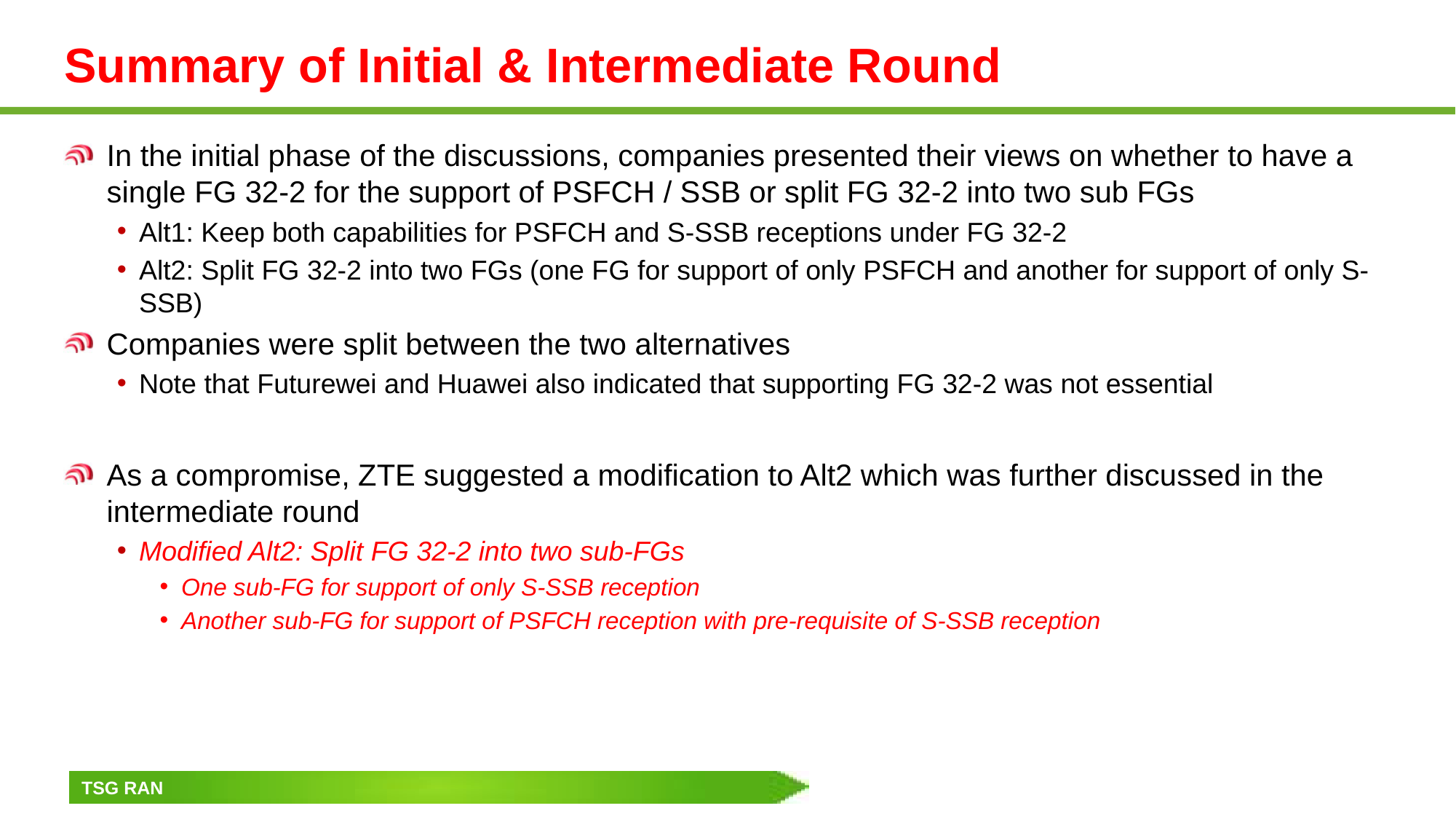

# Summary of Initial & Intermediate Round
In the initial phase of the discussions, companies presented their views on whether to have a single FG 32-2 for the support of PSFCH / SSB or split FG 32-2 into two sub FGs
Alt1: Keep both capabilities for PSFCH and S-SSB receptions under FG 32-2
Alt2: Split FG 32-2 into two FGs (one FG for support of only PSFCH and another for support of only S-SSB)
Companies were split between the two alternatives
Note that Futurewei and Huawei also indicated that supporting FG 32-2 was not essential

As a compromise, ZTE suggested a modification to Alt2 which was further discussed in the intermediate round
Modified Alt2: Split FG 32-2 into two sub-FGs
One sub-FG for support of only S-SSB reception
Another sub-FG for support of PSFCH reception with pre-requisite of S-SSB reception